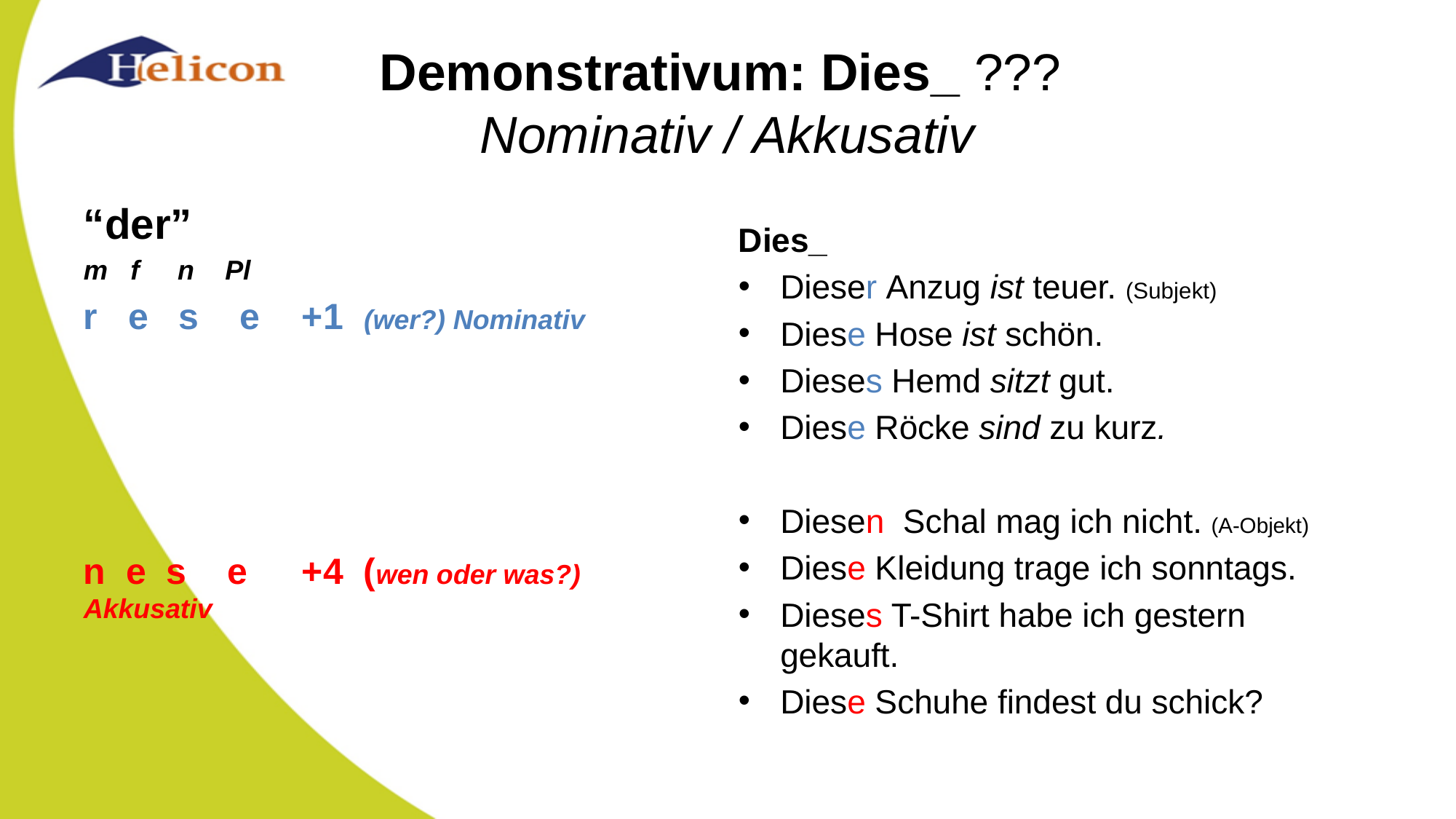

# Demonstrativum: Dies_ ??? Nominativ / Akkusativ
“der”
m   f     n    Pl
r   e   s    e	+1  (wer?) Nominativ

n  e  s    e	+4  (wen oder was?) Akkusativ
Dies_
Dieser Anzug ist teuer. (Subjekt)
Diese Hose ist schön.
Dieses Hemd sitzt gut.
Diese Röcke sind zu kurz.

Diesen  Schal mag ich nicht. (A-Objekt)
Diese Kleidung trage ich sonntags.
Dieses T-Shirt habe ich gestern gekauft.
Diese Schuhe findest du schick?